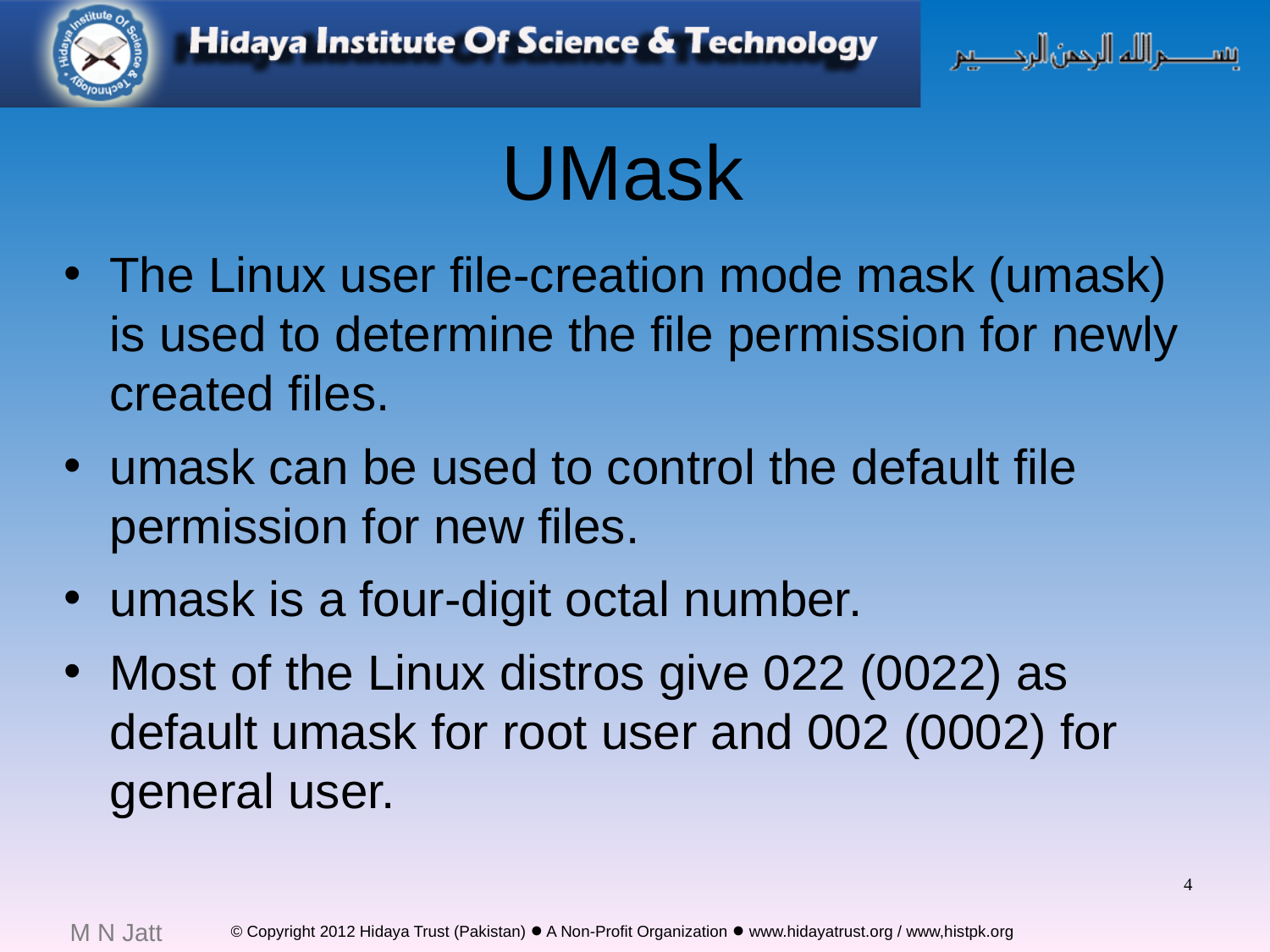

# UMask
The Linux user file-creation mode mask (umask) is used to determine the file permission for newly created files.
umask can be used to control the default file permission for new files.
umask is a four-digit octal number.
Most of the Linux distros give 022 (0022) as default umask for root user and 002 (0002) for general user.

4